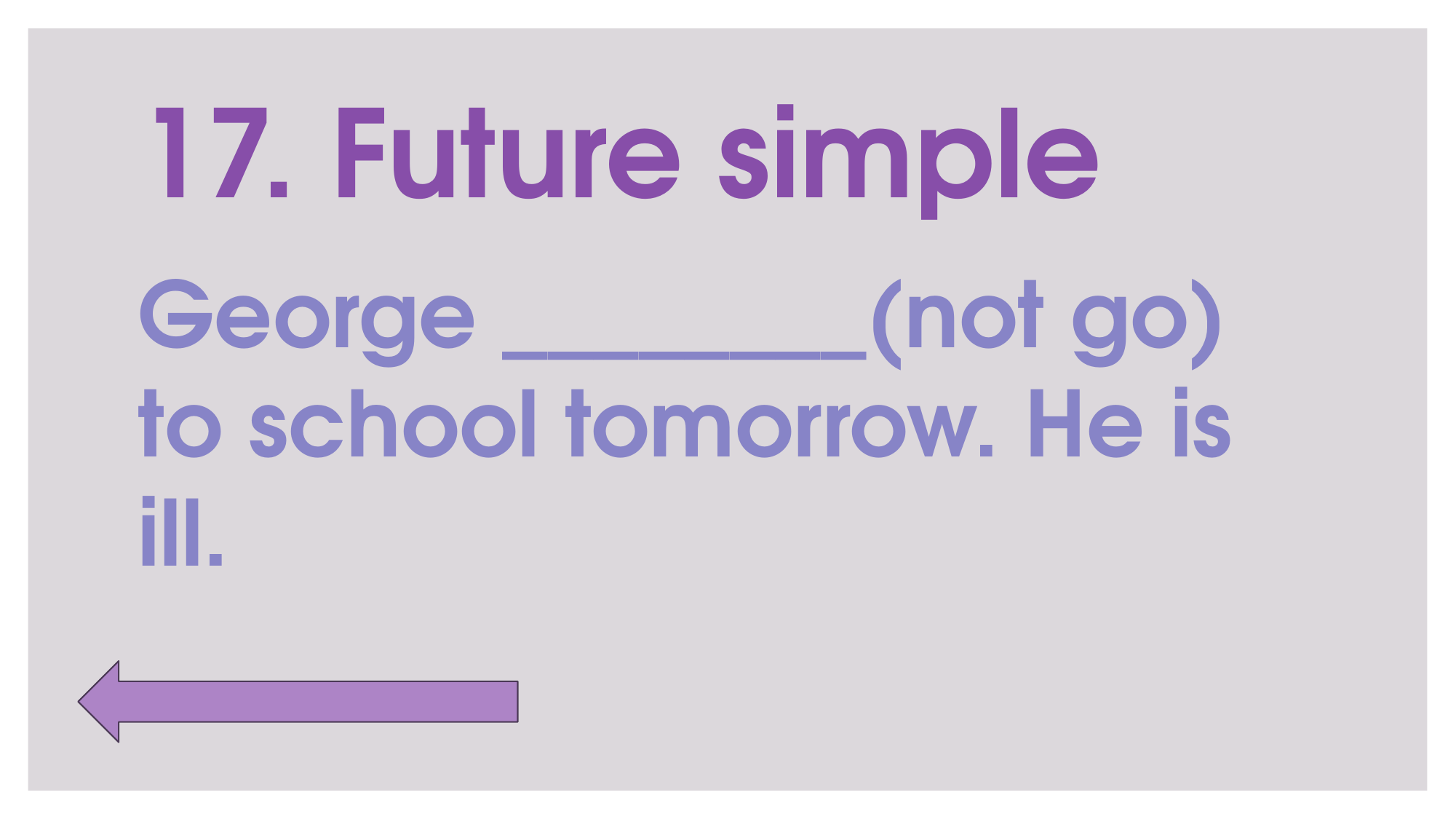

# 17. Future simple
George ________(not go) to school tomorrow. He is ill.